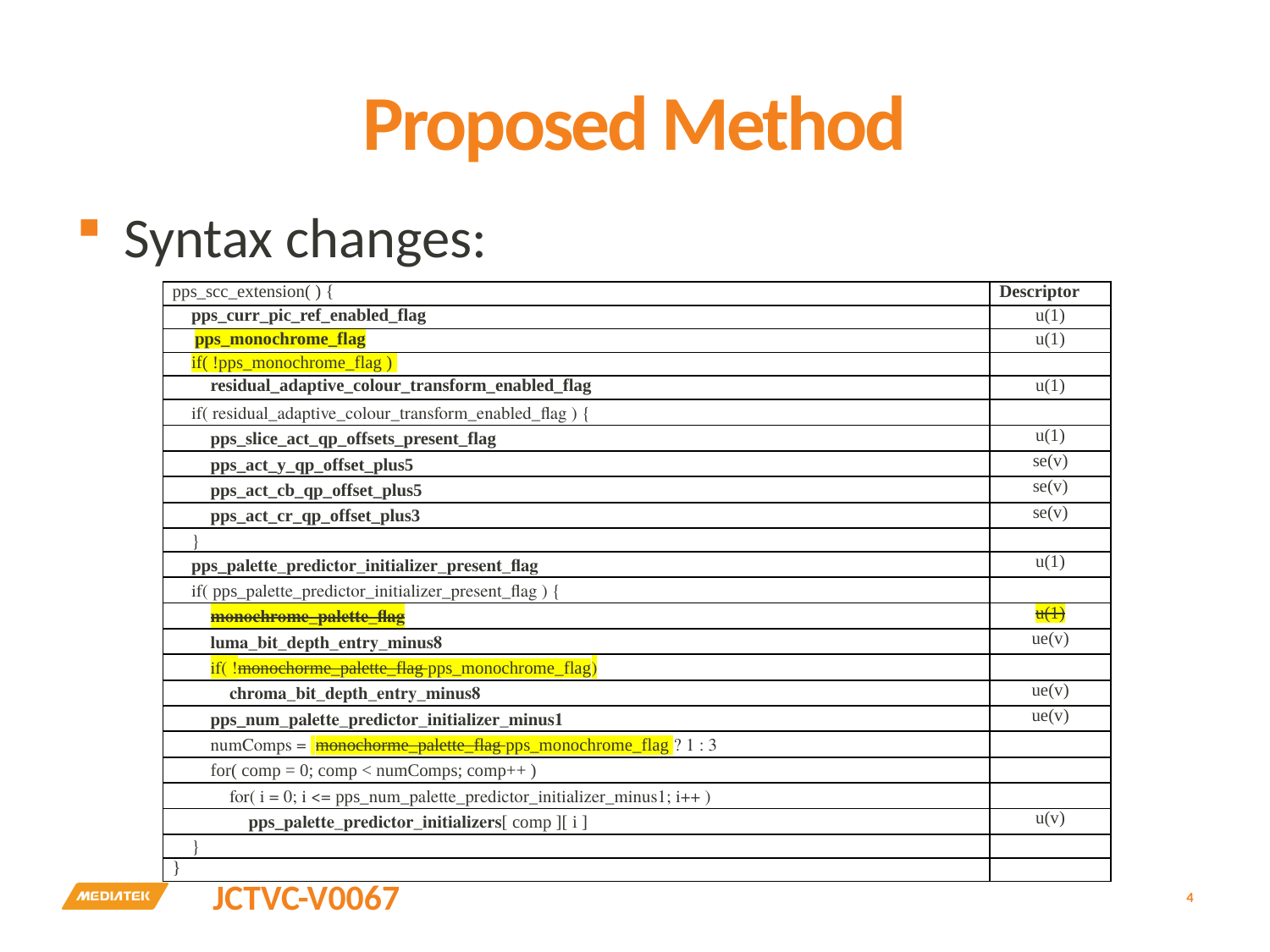

# Proposed Method
Syntax changes:
| pps\_scc\_extension( ) { | Descriptor |
| --- | --- |
| pps\_curr\_pic\_ref\_enabled\_flag | u(1) |
| pps\_monochrome\_flag | u(1) |
| if( !pps\_monochrome\_flag ) |  |
| residual\_adaptive\_colour\_transform\_enabled\_flag | u(1) |
| if( residual\_adaptive\_colour\_transform\_enabled\_flag ) { |  |
| pps\_slice\_act\_qp\_offsets\_present\_flag | u(1) |
| pps\_act\_y\_qp\_offset\_plus5 | se(v) |
| pps\_act\_cb\_qp\_offset\_plus5 | se(v) |
| pps\_act\_cr\_qp\_offset\_plus3 | se(v) |
| } |  |
| pps\_palette\_predictor\_initializer\_present\_flag | u(1) |
| if( pps\_palette\_predictor\_initializer\_present\_flag ) { |  |
| monochrome\_palette\_flag | u(1) |
| luma\_bit\_depth\_entry\_minus8 | ue(v) |
| if( !monochorme\_palette\_flag pps\_monochrome\_flag) |  |
| chroma\_bit\_depth\_entry\_minus8 | ue(v) |
| pps\_num\_palette\_predictor\_initializer\_minus1 | ue(v) |
| numComps = monochorme\_palette\_flag pps\_monochrome\_flag ? 1 : 3 |  |
| for( comp = 0; comp < numComps; comp++ ) |  |
| for( i = 0; i <= pps\_num\_palette\_predictor\_initializer\_minus1; i++ ) |  |
| pps\_palette\_predictor\_initializers[ comp ][ i ] | u(v) |
| } |  |
| } |  |
4